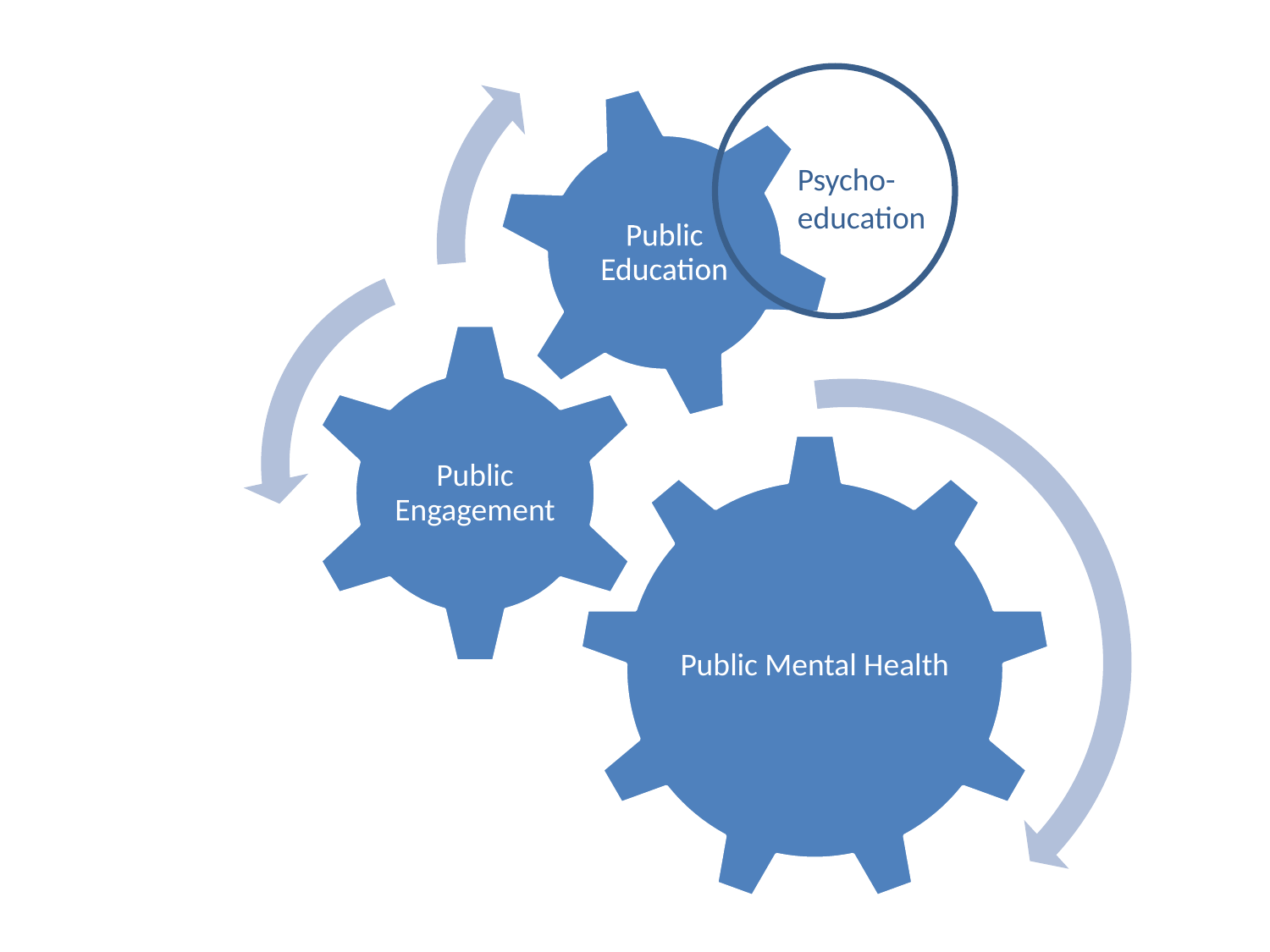

Public Mental Health
Public Engagement
Public Education

Psycho-education